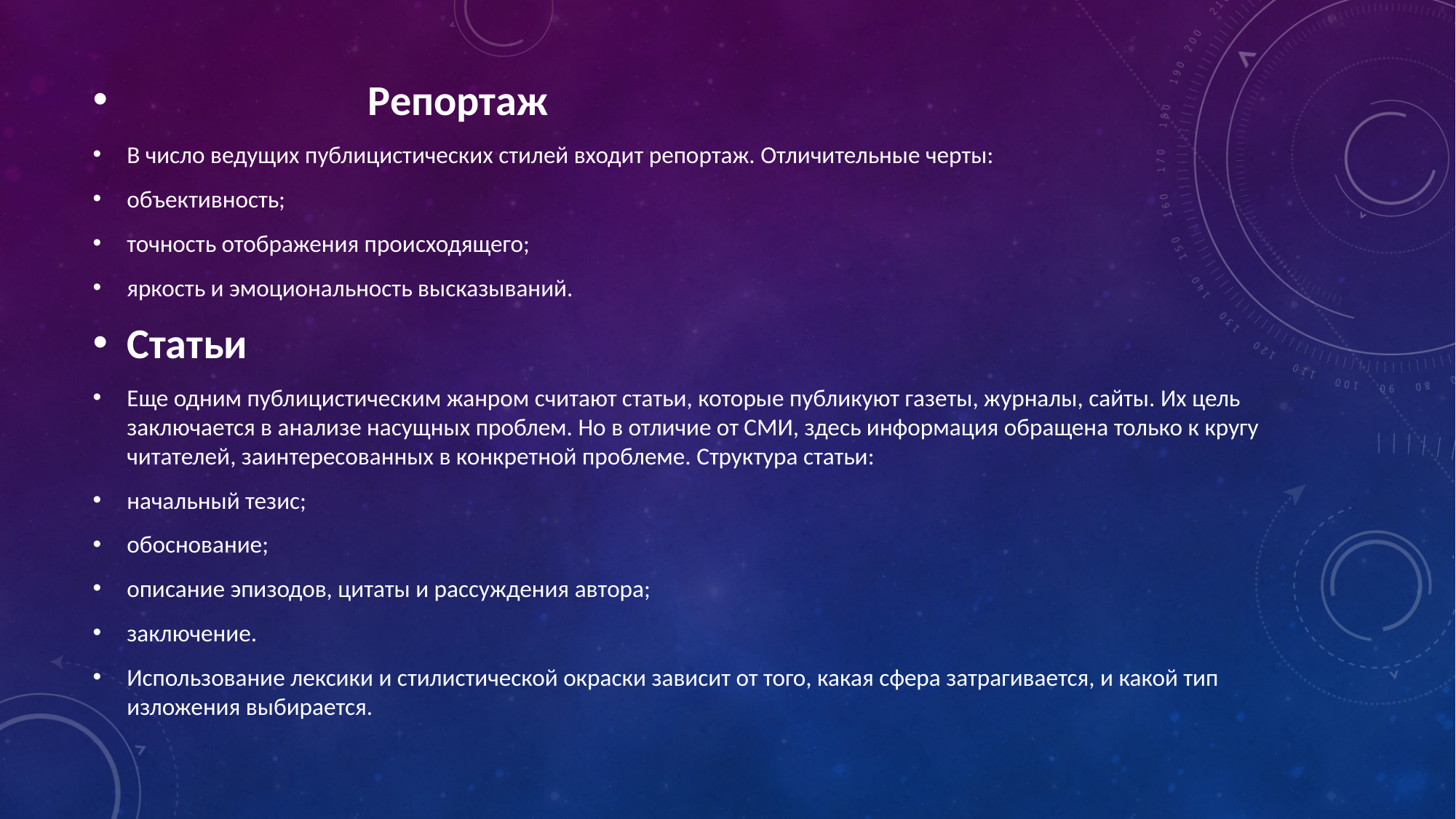

Репортаж
В число ведущих публицистических стилей входит репортаж. Отличительные черты:
объективность;
точность отображения происходящего;
яркость и эмоциональность высказываний.
Статьи
Еще одним публицистическим жанром считают статьи, которые публикуют газеты, журналы, сайты. Их цель заключается в анализе насущных проблем. Но в отличие от СМИ, здесь информация обращена только к кругу читателей, заинтересованных в конкретной проблеме. Структура статьи:
начальный тезис;
обоснование;
описание эпизодов, цитаты и рассуждения автора;
заключение.
Использование лексики и стилистической окраски зависит от того, какая сфера затрагивается, и какой тип изложения выбирается.